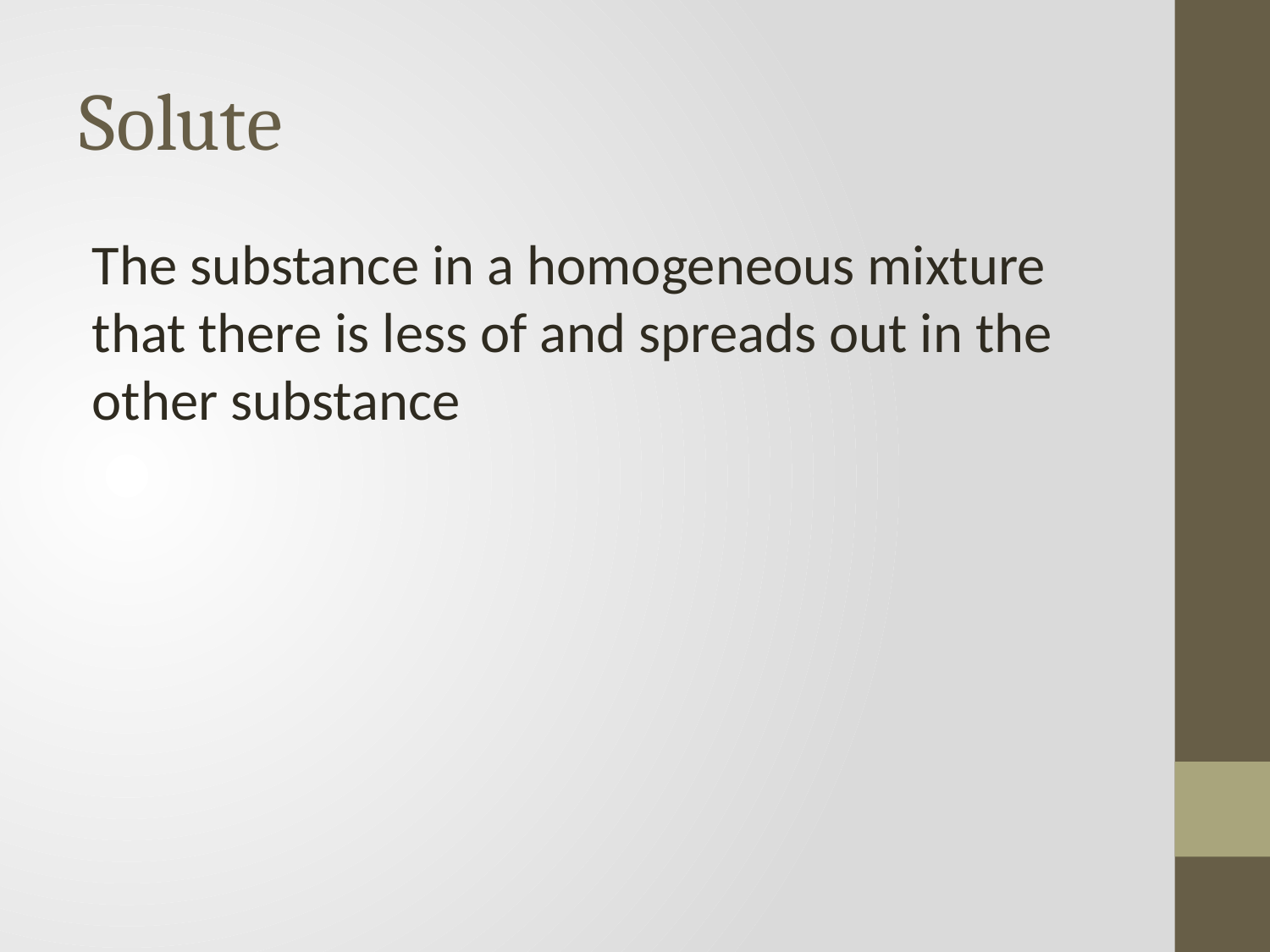

# Solute
The substance in a homogeneous mixture that there is less of and spreads out in the other substance